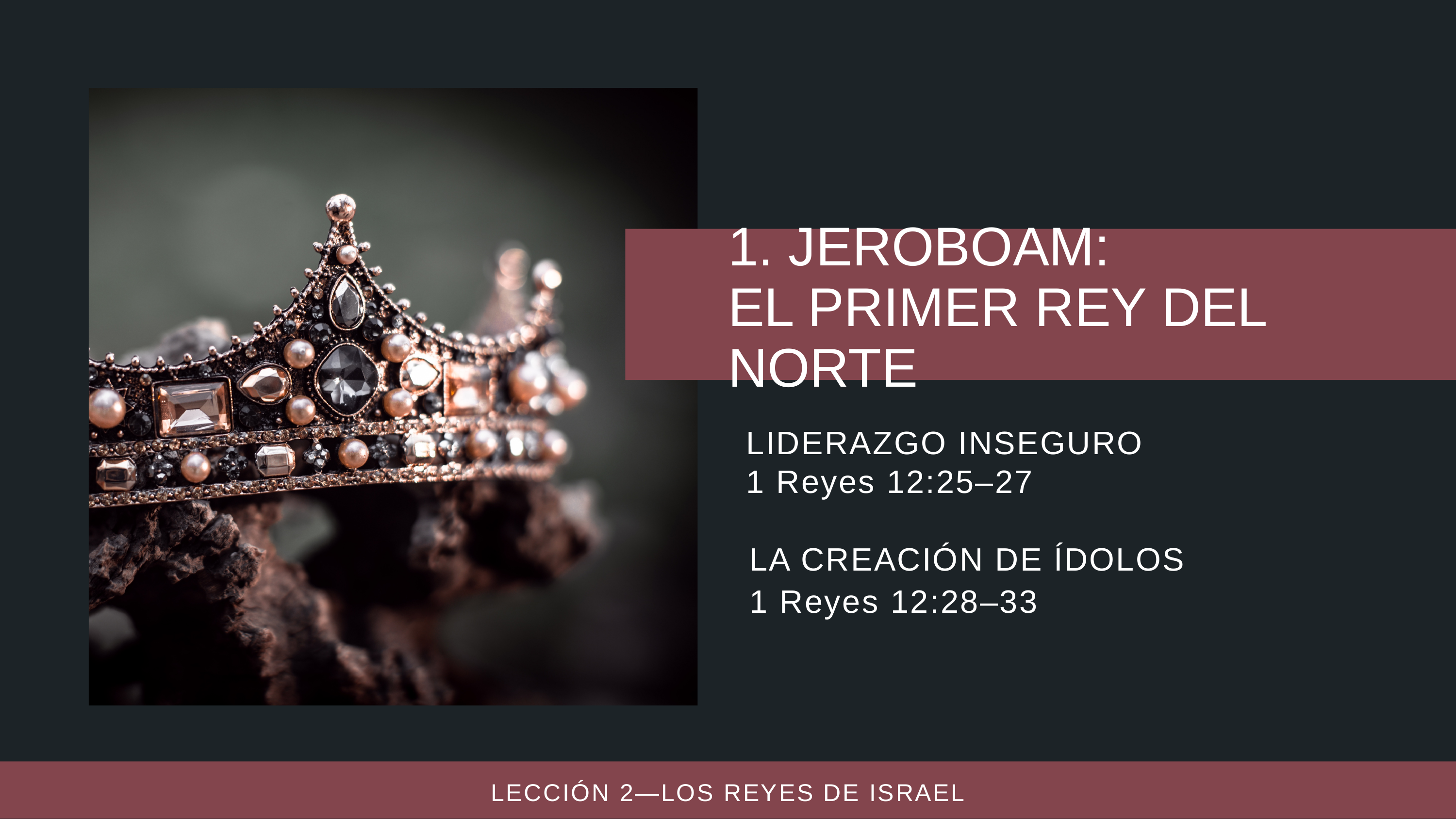

LIDERAZGO INSEGURO
1 Reyes 12:25–27
LA CREACIÓN DE ÍDOLOS
1 Reyes 12:28–33